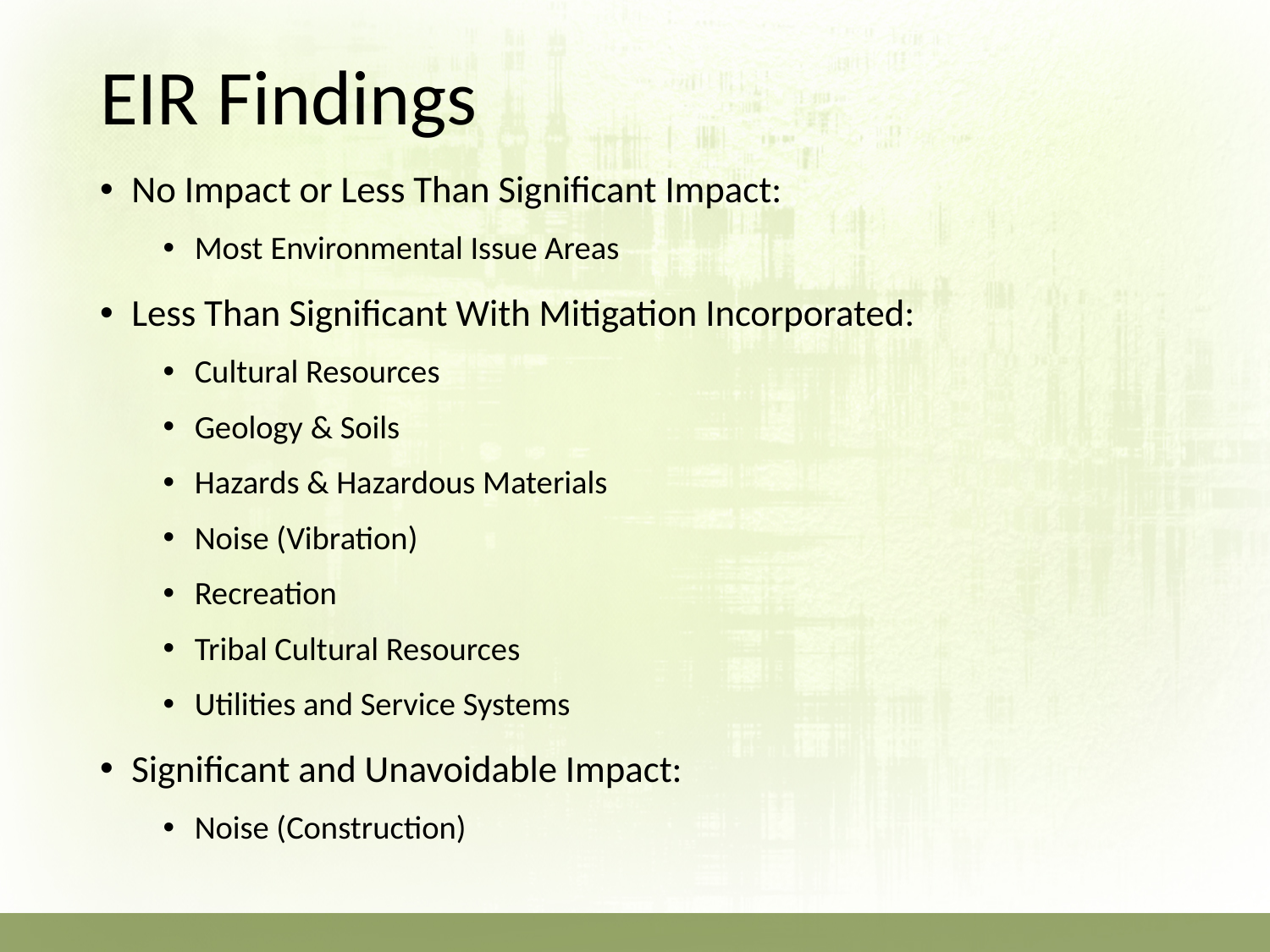

# EIR Findings

No Impact or Less Than Significant Impact:
Most Environmental Issue Areas
Less Than Significant With Mitigation Incorporated:
Cultural Resources
Geology & Soils
Hazards & Hazardous Materials
Noise (Vibration)
Recreation
Tribal Cultural Resources
Utilities and Service Systems
Significant and Unavoidable Impact:
Noise (Construction)